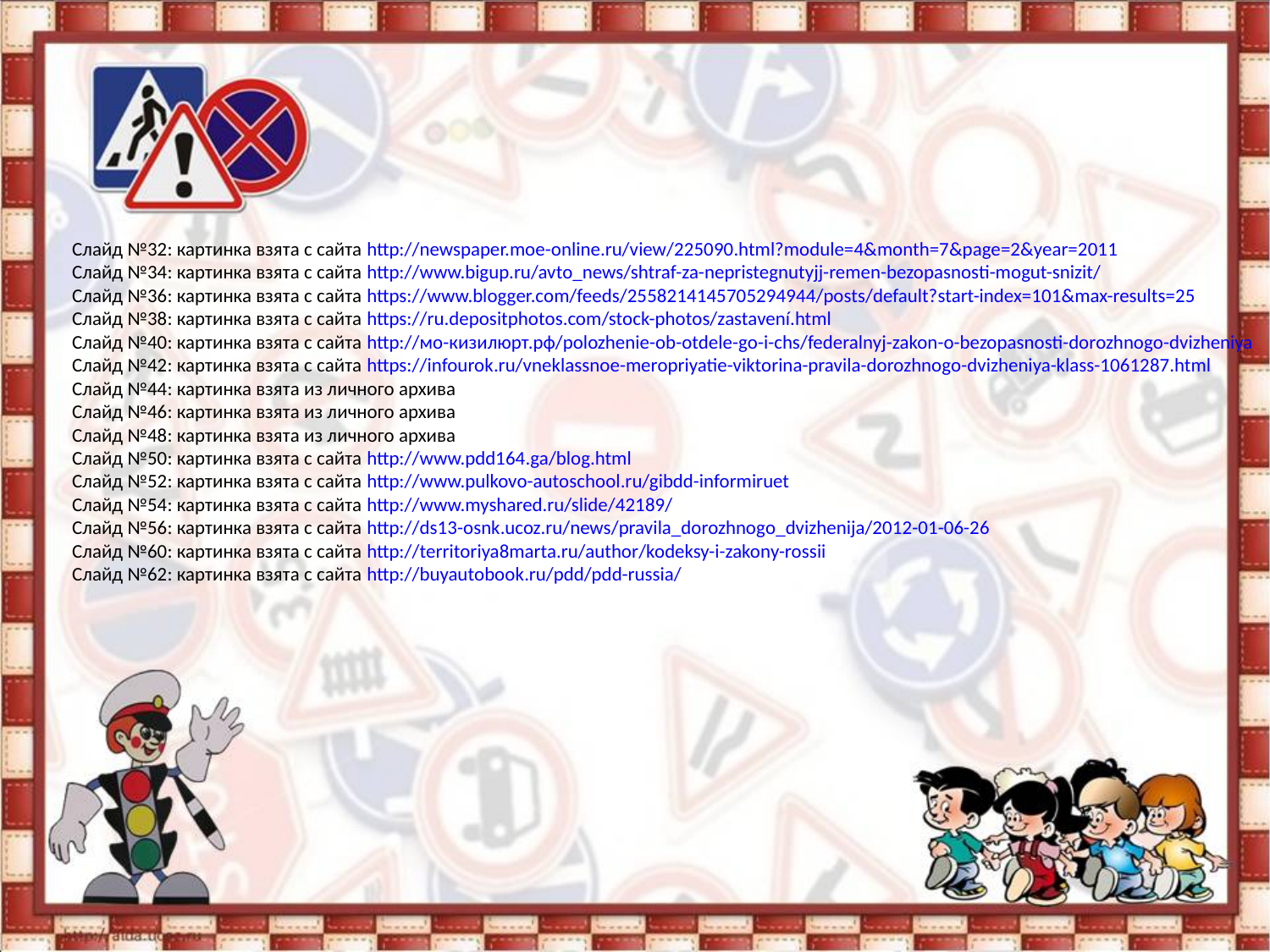

#
Слайд №32: картинка взята с сайта http://newspaper.moe-online.ru/view/225090.html?module=4&month=7&page=2&year=2011
Слайд №34: картинка взята с сайта http://www.bigup.ru/avto_news/shtraf-za-nepristegnutyjj-remen-bezopasnosti-mogut-snizit/
Слайд №36: картинка взята с сайта https://www.blogger.com/feeds/2558214145705294944/posts/default?start-index=101&max-results=25
Слайд №38: картинка взята с сайта https://ru.depositphotos.com/stock-photos/zastavení.html
Слайд №40: картинка взята с сайта http://мо-кизилюрт.рф/polozhenie-ob-otdele-go-i-chs/federalnyj-zakon-o-bezopasnosti-dorozhnogo-dvizheniya
Слайд №42: картинка взята с сайта https://infourok.ru/vneklassnoe-meropriyatie-viktorina-pravila-dorozhnogo-dvizheniya-klass-1061287.html
Слайд №44: картинка взята из личного архива
Слайд №46: картинка взята из личного архива
Слайд №48: картинка взята из личного архива
Слайд №50: картинка взята с сайта http://www.pdd164.ga/blog.html
Слайд №52: картинка взята с сайта http://www.pulkovo-autoschool.ru/gibdd-informiruet
Слайд №54: картинка взята с сайта http://www.myshared.ru/slide/42189/
Слайд №56: картинка взята с сайта http://ds13-osnk.ucoz.ru/news/pravila_dorozhnogo_dvizhenija/2012-01-06-26
Слайд №60: картинка взята с сайта http://territoriya8marta.ru/author/kodeksy-i-zakony-rossii
Слайд №62: картинка взята с сайта http://buyautobook.ru/pdd/pdd-russia/